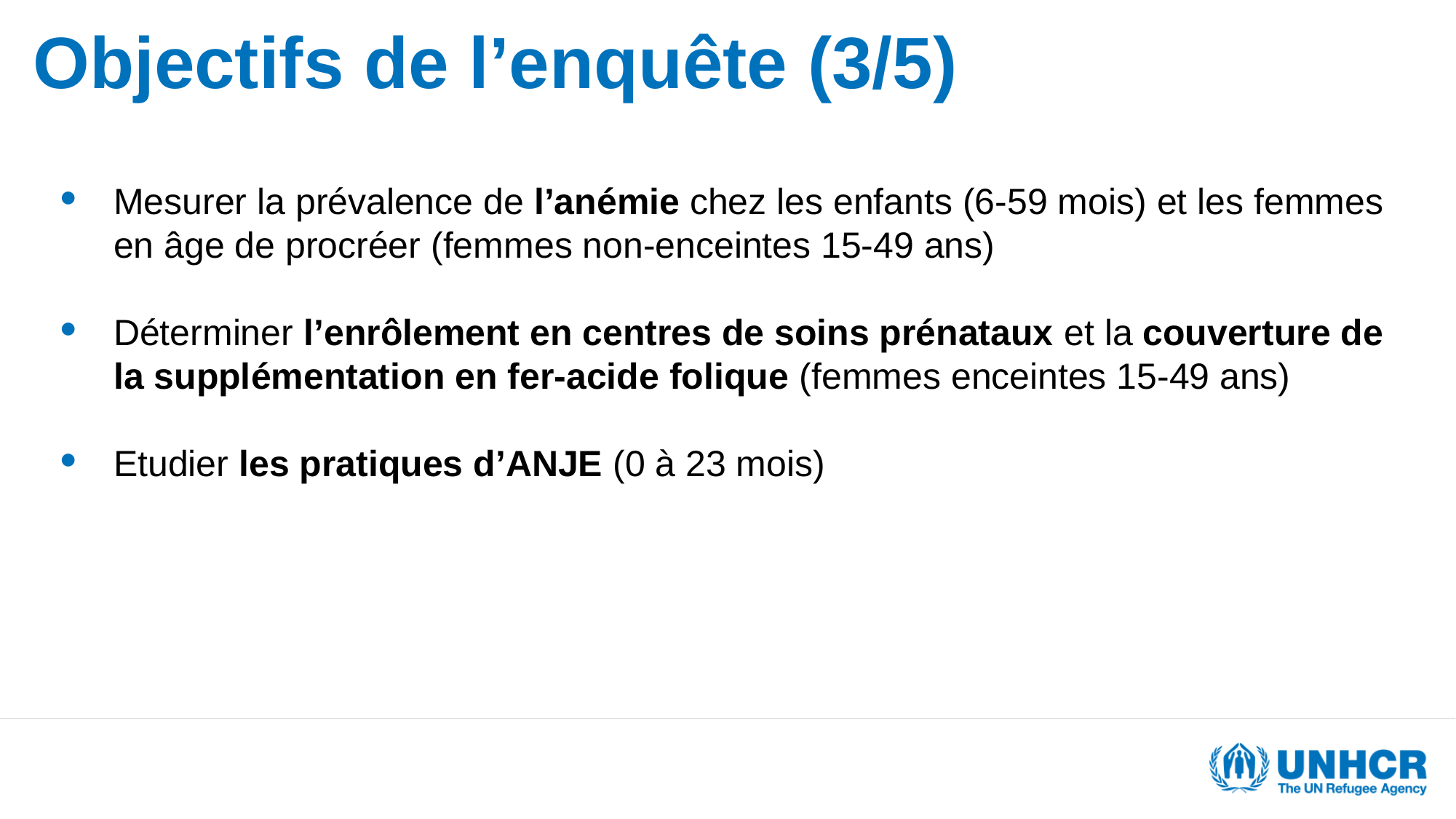

# Objectifs de l’enquête (3/5)
Mesurer la prévalence de l’anémie chez les enfants (6-59 mois) et les femmes en âge de procréer (femmes non-enceintes 15-49 ans)

Déterminer l’enrôlement en centres de soins prénataux et la couverture de la supplémentation en fer-acide folique (femmes enceintes 15-49 ans)

Etudier les pratiques d’ANJE (0 à 23 mois)